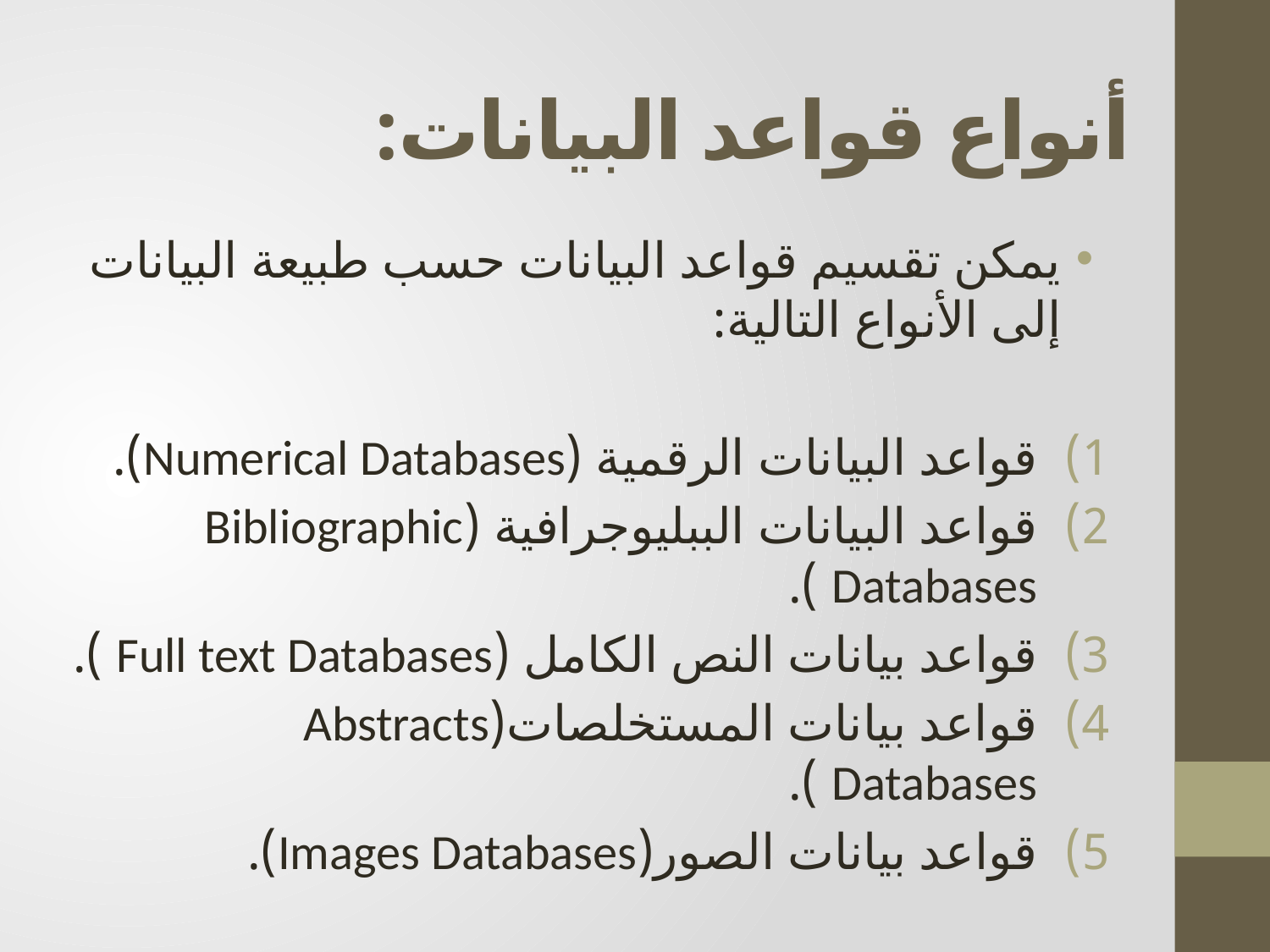

# أنواع قواعد البيانات:
يمكن تقسيم قواعد البيانات حسب طبيعة البيانات إلى اﻷنواع التالية:

قواعد البيانات الرقمية (Numerical Databases).
قواعد البيانات الببليوجرافية (Bibliographic Databases ).
قواعد بيانات النص الكامل (Full text Databases ).
قواعد بيانات المستخلصات(Abstracts Databases ).
قواعد بيانات الصور(Images Databases).